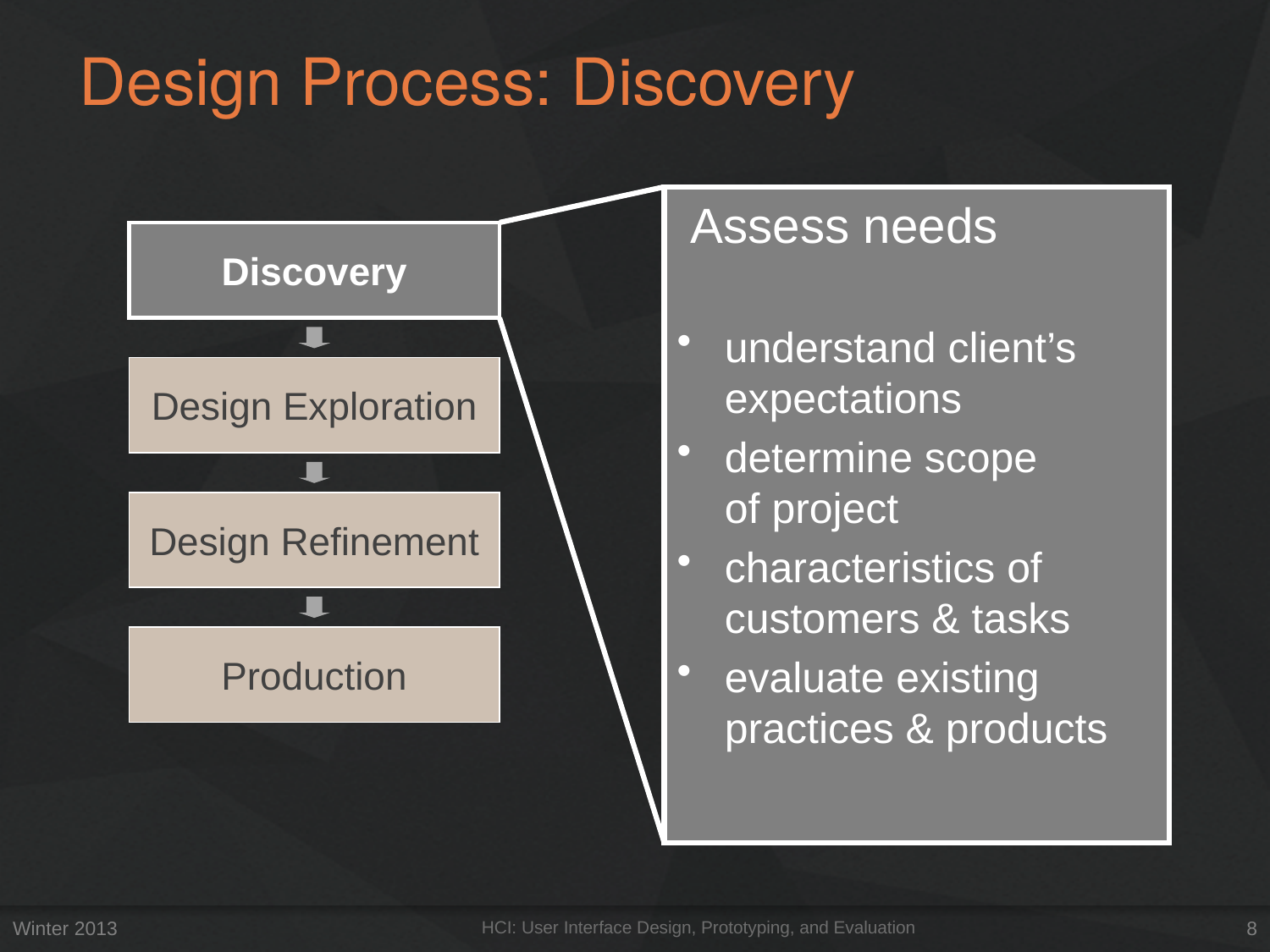

# Design Process: Discovery

 Assess needs
understand client’s expectations
determine scope
of project
characteristics of customers & tasks
evaluate existing practices & products
Discovery

Design Exploration

Design Refinement

Production
Winter 2013
HCI: User Interface Design, Prototyping, and Evaluation
8